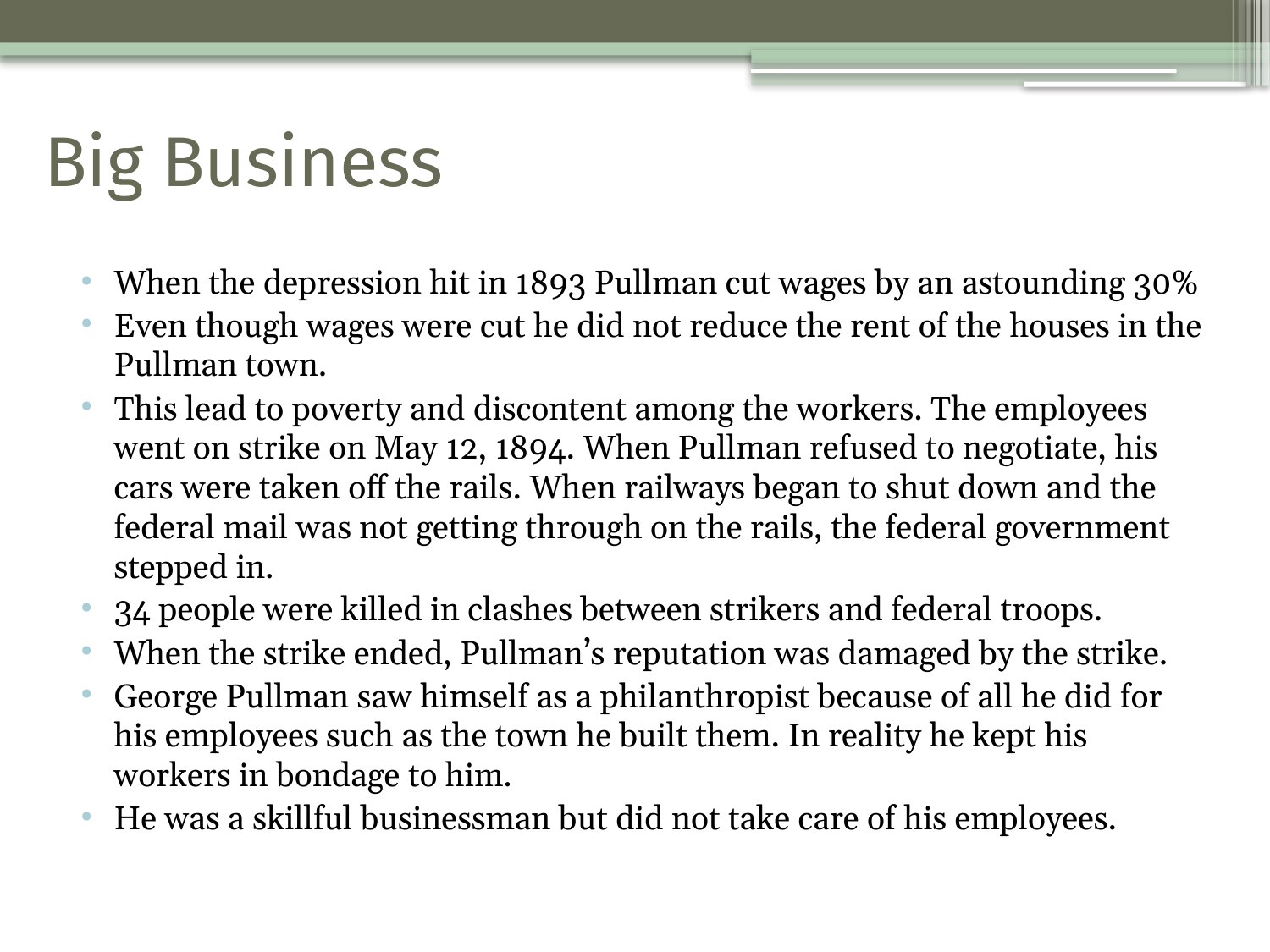

# Big Business

When the depression hit in 1893 Pullman cut wages by an astounding 30%
Even though wages were cut he did not reduce the rent of the houses in the Pullman town.
This lead to poverty and discontent among the workers. The employees went on strike on May 12, 1894. When Pullman refused to negotiate, his cars were taken off the rails. When railways began to shut down and the federal mail was not getting through on the rails, the federal government stepped in.
34 people were killed in clashes between strikers and federal troops.
When the strike ended, Pullman’s reputation was damaged by the strike.
George Pullman saw himself as a philanthropist because of all he did for his employees such as the town he built them. In reality he kept his workers in bondage to him.
He was a skillful businessman but did not take care of his employees.